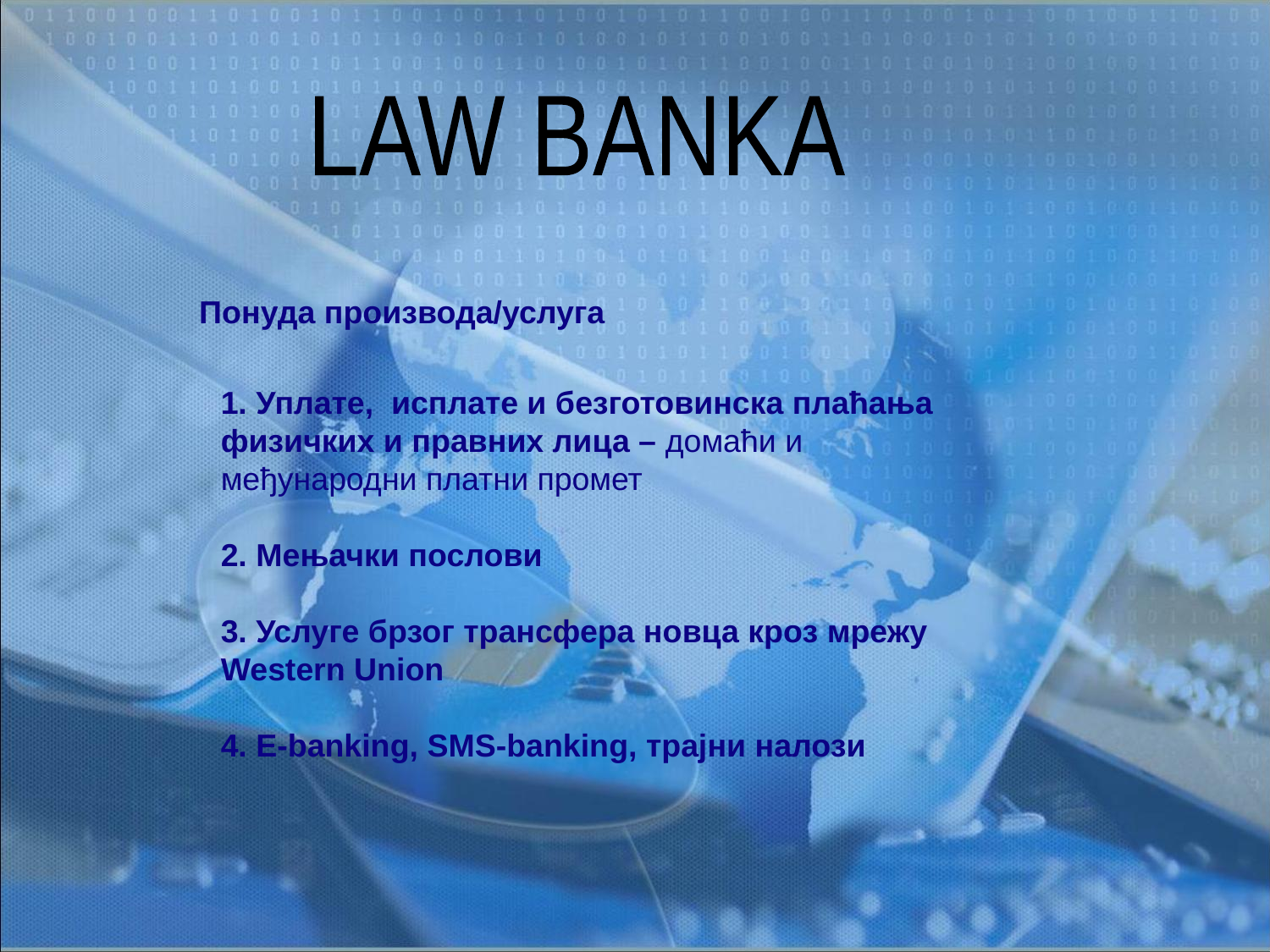

LAW BANKA
Понуда производа/услуга
1. Уплате,  исплате и безготовинска плаћања физичких и правних лица – домаћи и међународни платни промет

2. Мењачки послови

3. Услуге брзог трансфера новца кроз мрежу Western Union

4. Е-banking, SMS-banking, трајни налози